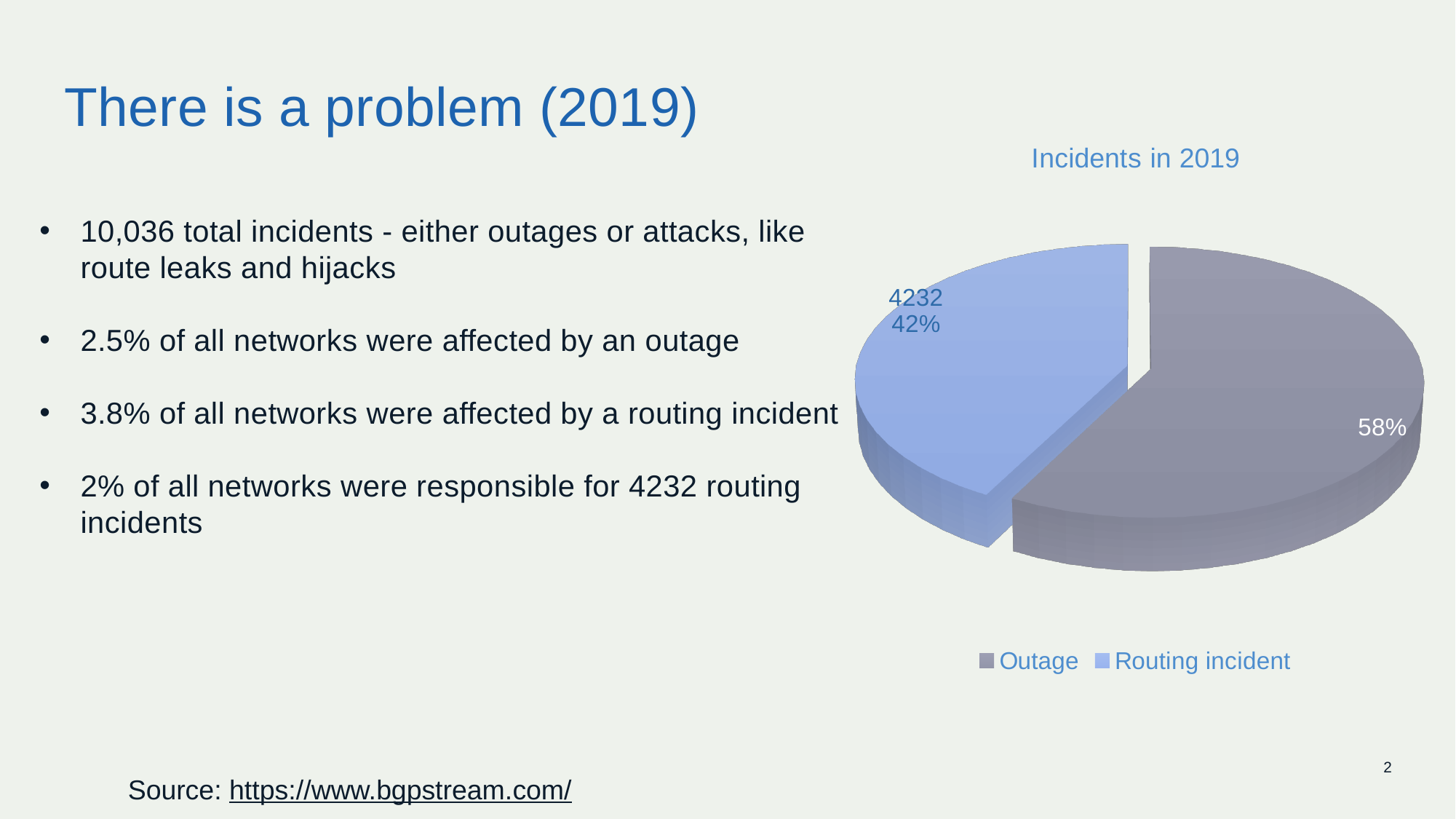

# There is a problem (2019)

[unsupported chart]

10,036 total incidents - either outages or attacks, like route leaks and hijacks
2.5% of all networks were affected by an outage
3.8% of all networks were affected by a routing incident
2% of all networks were responsible for 4232 routing incidents

2
Source: https://www.bgpstream.com/